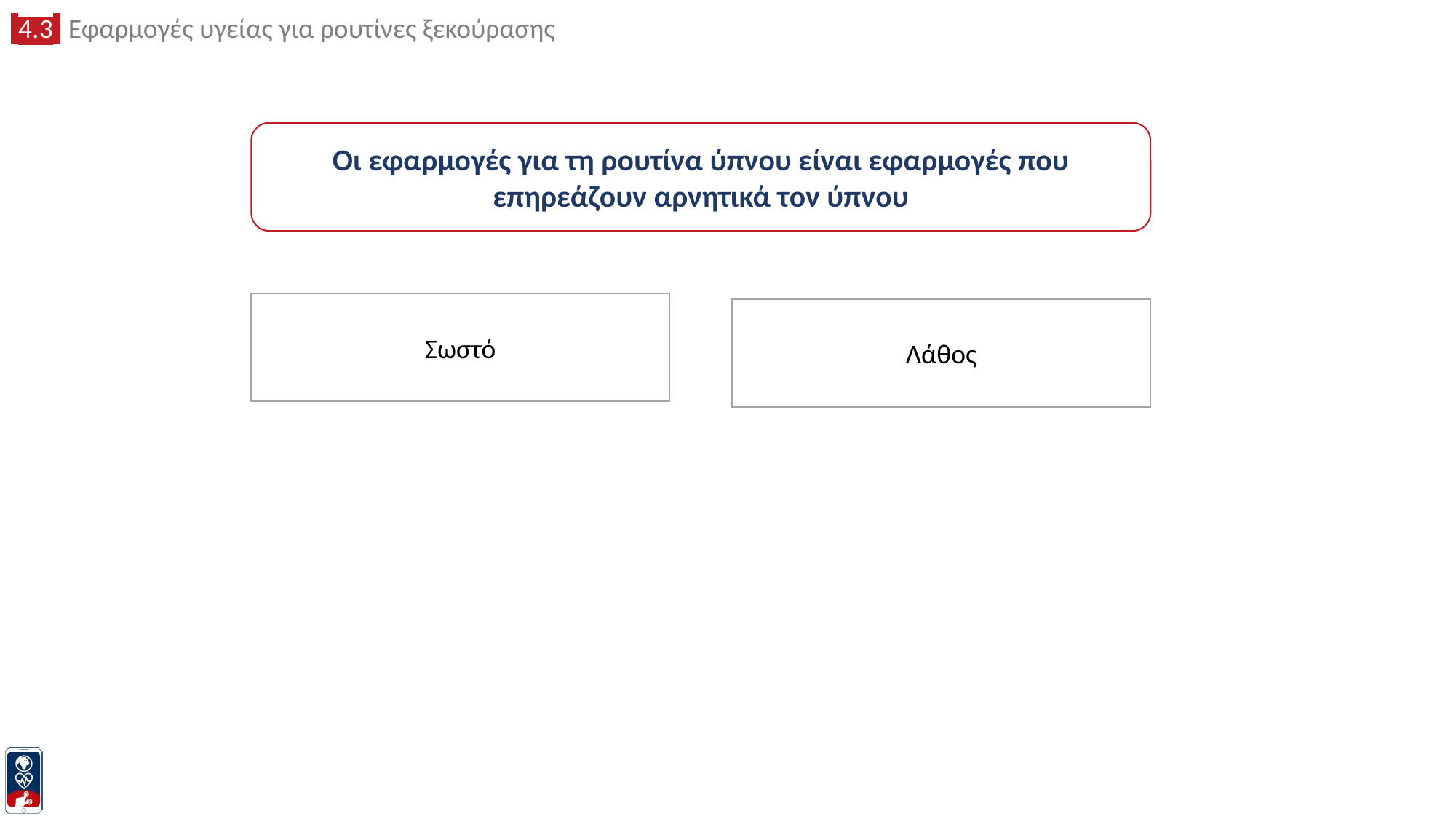

Οι εφαρμογές για τη ρουτίνα ύπνου είναι εφαρμογές που επηρεάζουν αρνητικά τον ύπνου
Σωστό
Λάθος